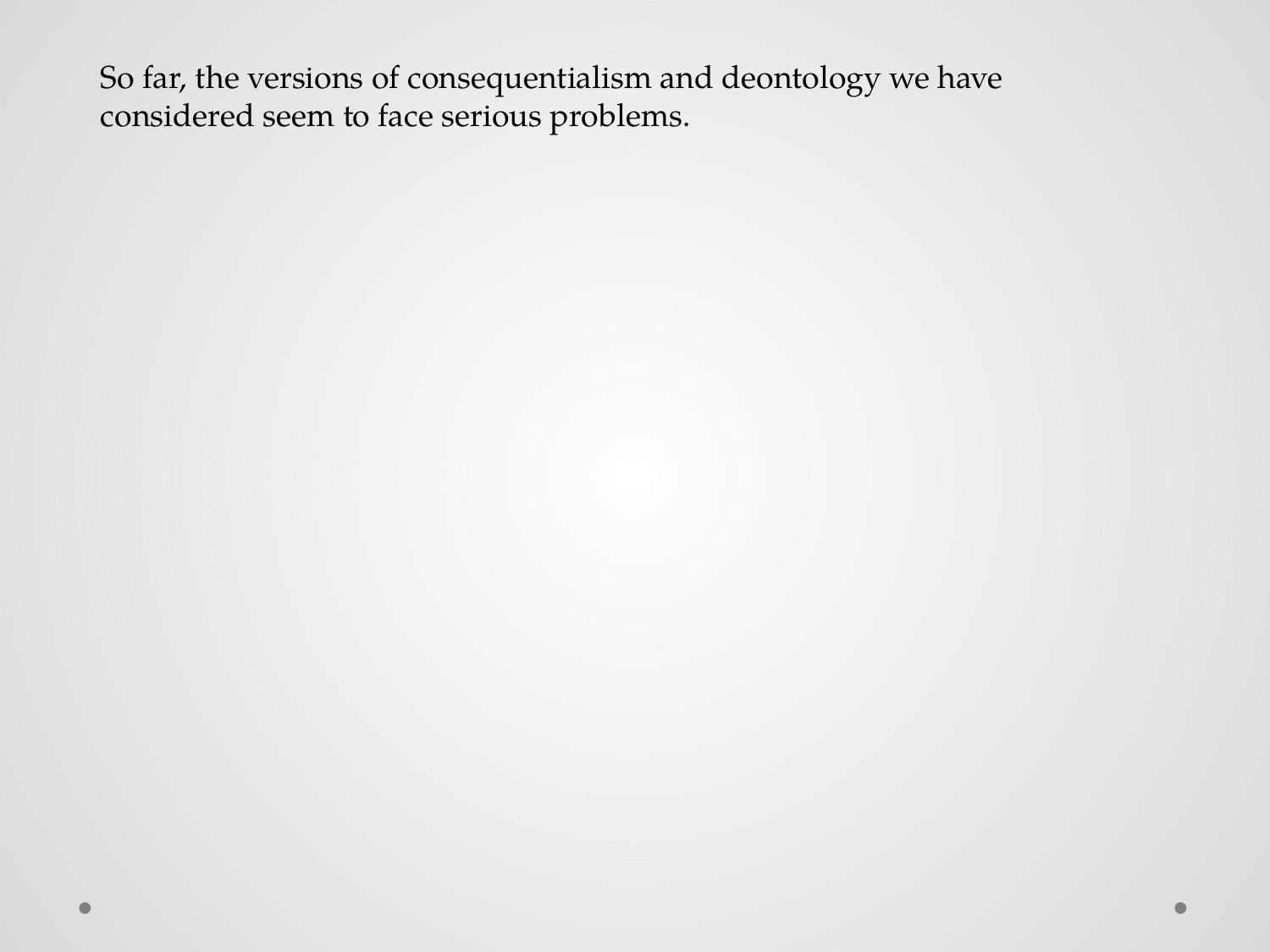

So far, the versions of consequentialism and deontology we have considered seem to face serious problems.